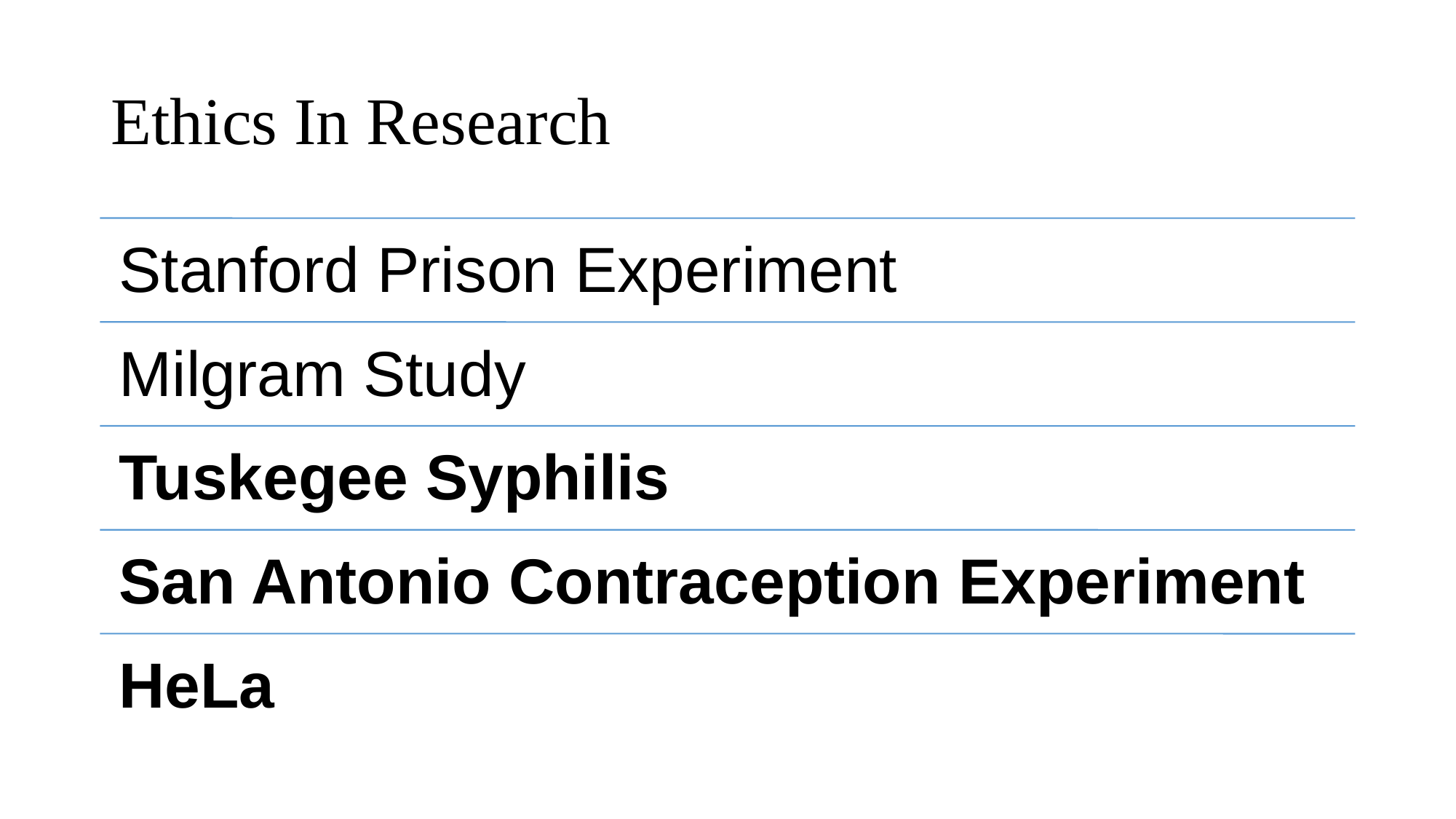

# Ethics In Research
Stanford Prison Experiment
Milgram Study
Tuskegee Syphilis
San Antonio Contraception Experiment
HeLa